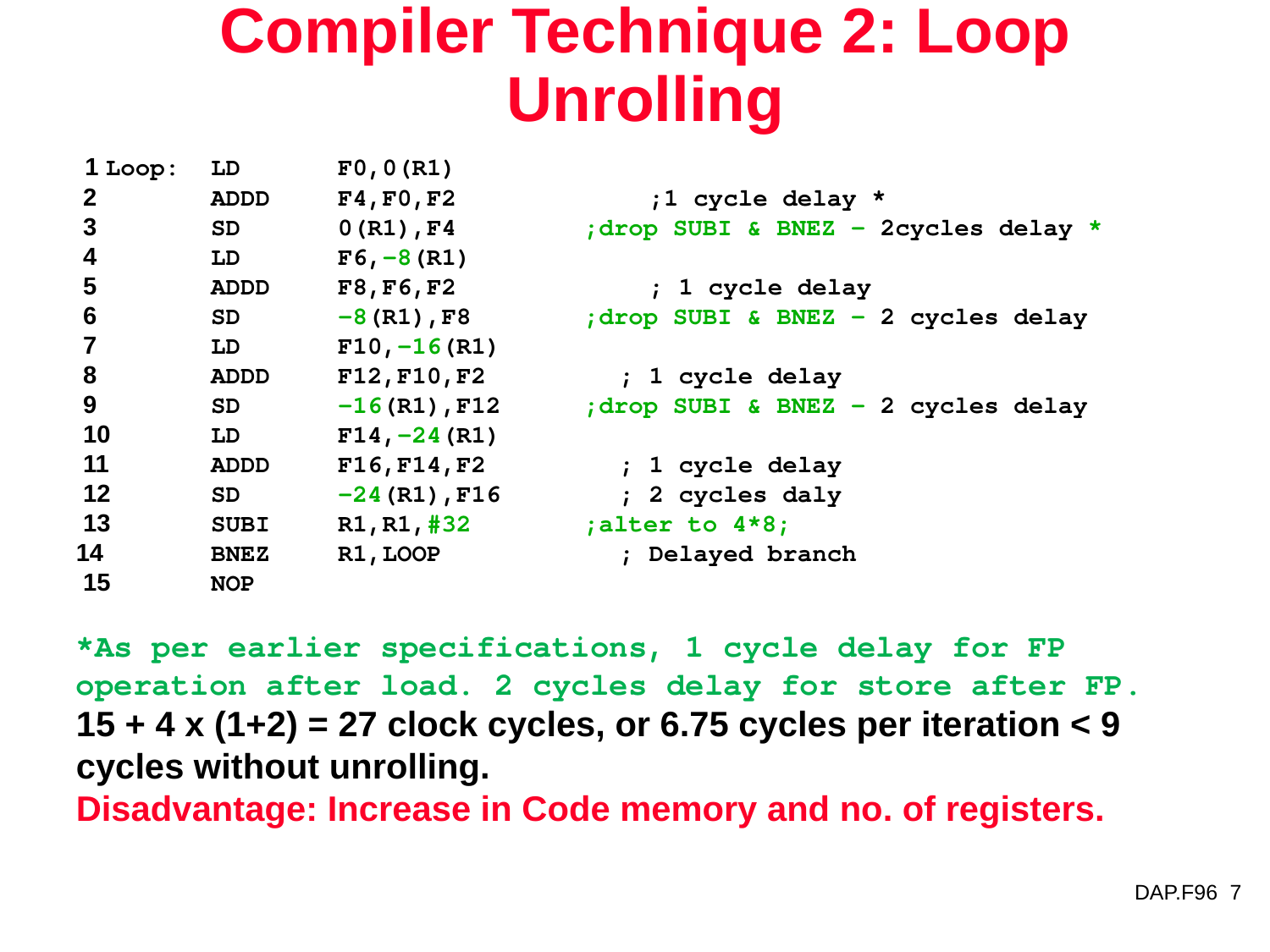

# Compiler Technique 2: Loop Unrolling
 1 Loop:	LD	F0,0(R1)
 2	ADDD	F4,F0,F2             ;1 cycle delay *
 3	SD	0(R1),F4 	;drop SUBI & BNEZ – 2cycles delay *
 4	LD	F6,-8(R1)
 5	ADDD	F8,F6,F2             ; 1 cycle delay
 6	SD	-8(R1),F8 	;drop SUBI & BNEZ – 2 cycles delay
 7	LD	F10,-16(R1)
 8	ADDD	F12,F10,F2         ; 1 cycle delay
 9	SD	-16(R1),F12 	;drop SUBI & BNEZ – 2 cycles delay
 10	LD	F14,-24(R1)
 11	ADDD	F16,F14,F2         ; 1 cycle delay
 12	SD	-24(R1),F16        ; 2 cycles daly
 13	SUBI	R1,R1,#32	;alter to 4*8;
14	BNEZ	R1,LOOP            ; Delayed branch
 15	NOP
*As per earlier specifications, 1 cycle delay for FP operation after load. 2 cycles delay for store after FP.
15 + 4 x (1+2) = 27 clock cycles, or 6.75 cycles per iteration < 9 cycles without unrolling.
Disadvantage: Increase in Code memory and no. of registers.